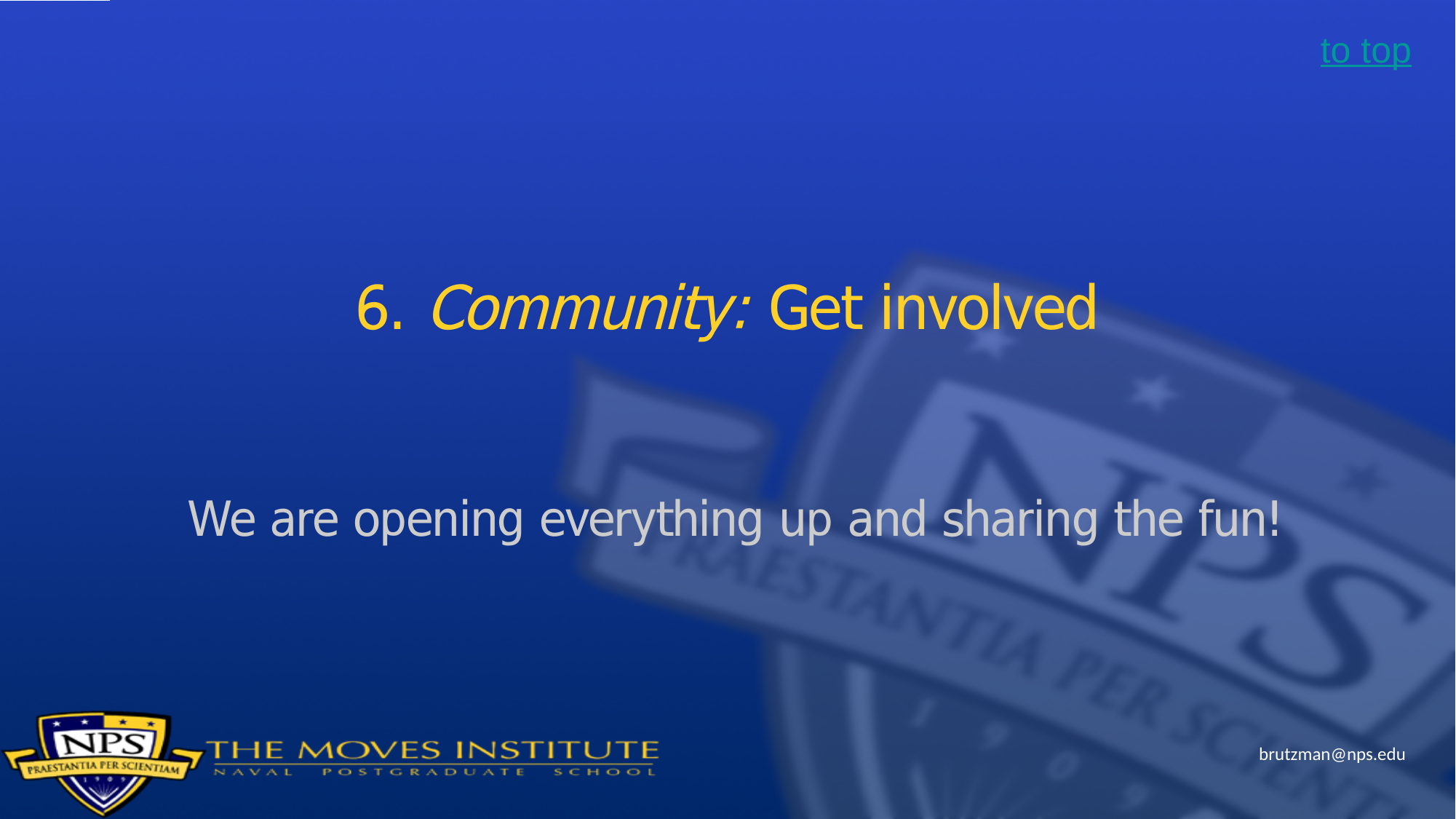

to top
# 6. Community: Get involved
We are opening everything up and sharing the fun!
brutzman@nps.edu